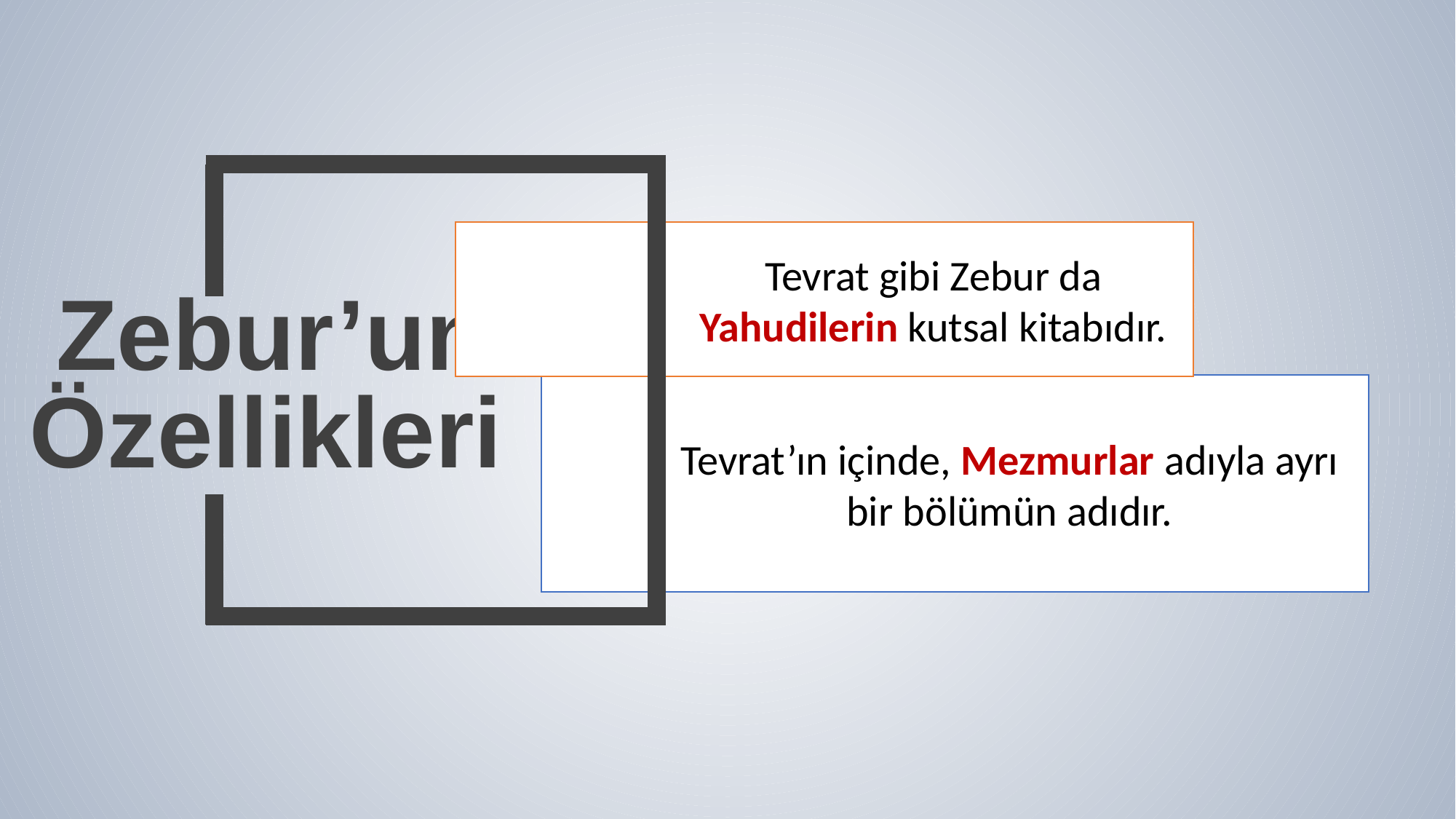

Tevrat gibi Zebur da Yahudilerin kutsal kitabıdır.
Zebur’un
Özellikleri
Tevrat’ın içinde, Mezmurlar adıyla ayrı bir bölümün adıdır.